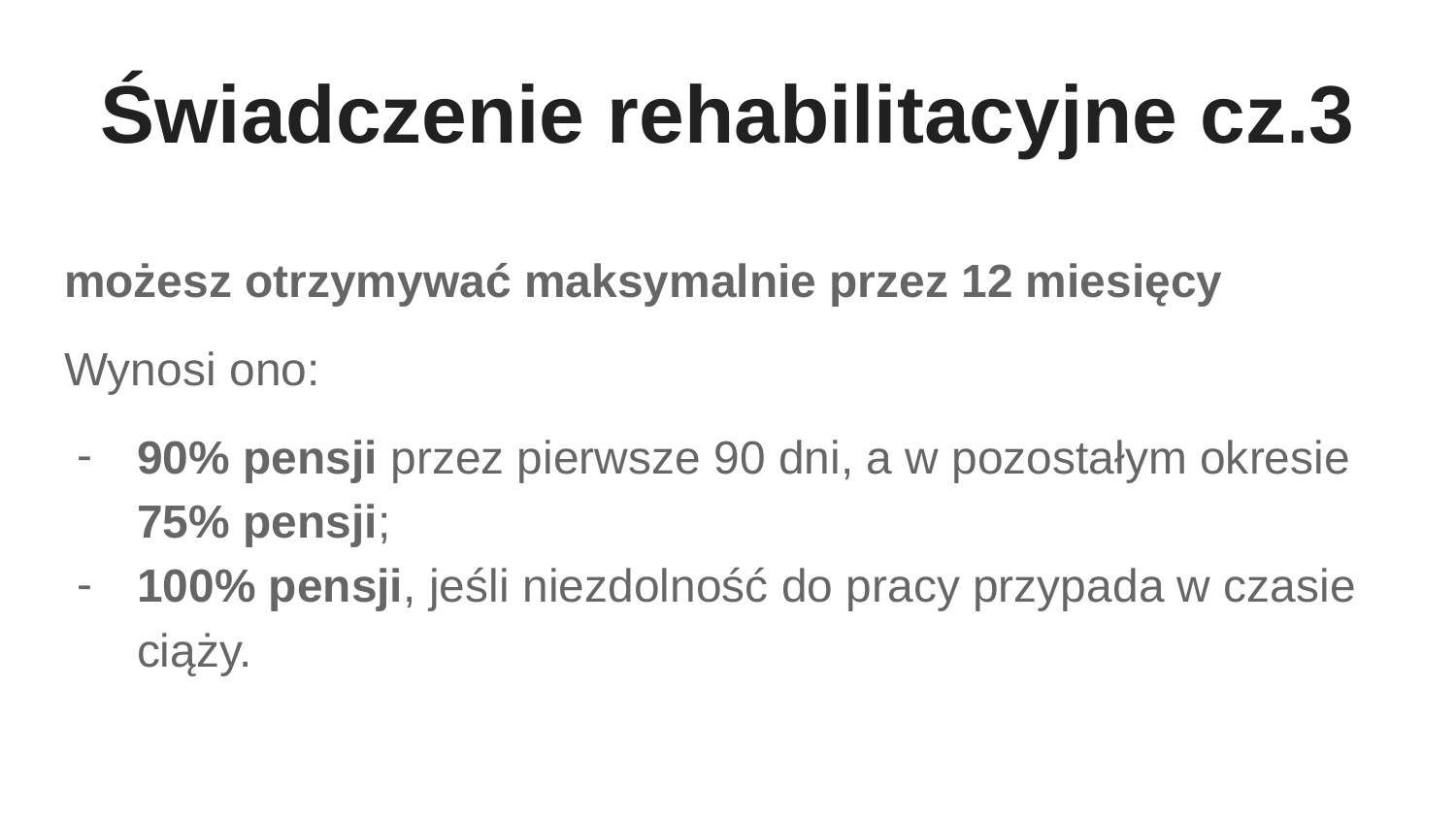

# Świadczenie rehabilitacyjne cz.3
możesz otrzymywać maksymalnie przez 12 miesięcy
Wynosi ono:
90% pensji przez pierwsze 90 dni, a w pozostałym okresie 75% pensji;
100% pensji, jeśli niezdolność do pracy przypada w czasie ciąży.